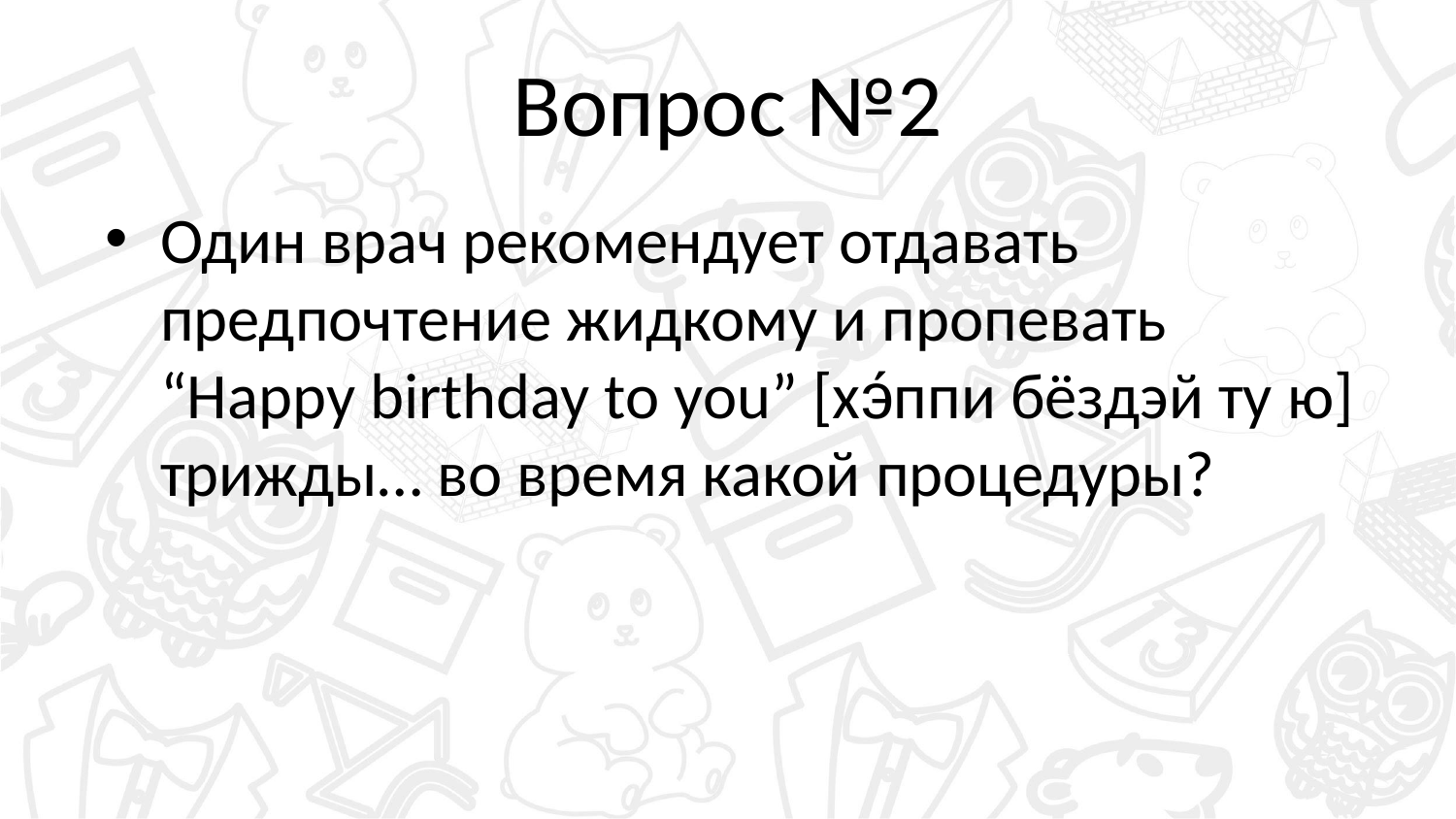

# Вопрос №2
Один врач рекомендует отдавать предпочтение жидкому и пропевать “Happy birthday to you” [хэ́ппи бёздэй ту ю] трижды… во время какой процедуры?